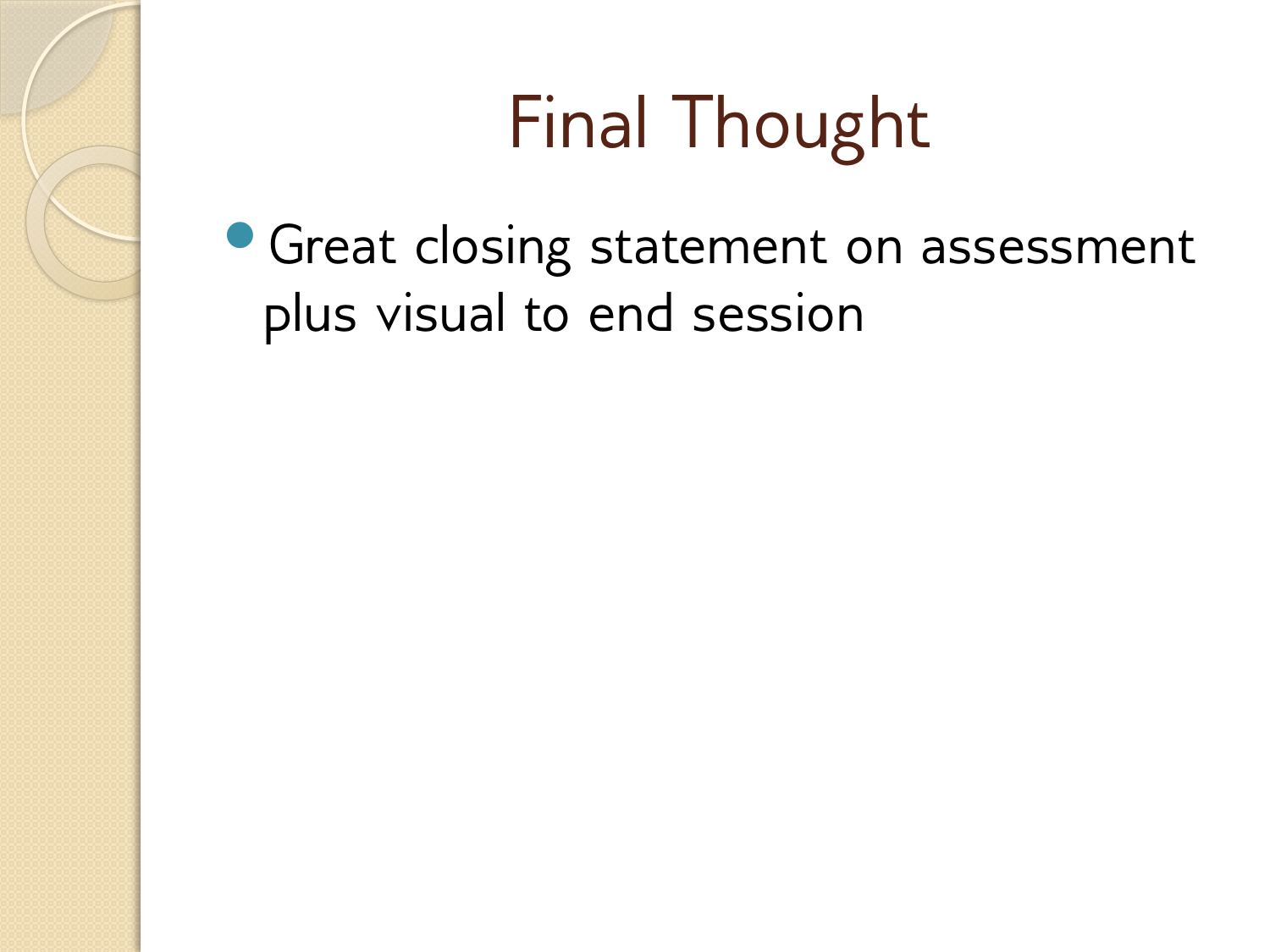

# Final Thought
Great closing statement on assessment plus visual to end session